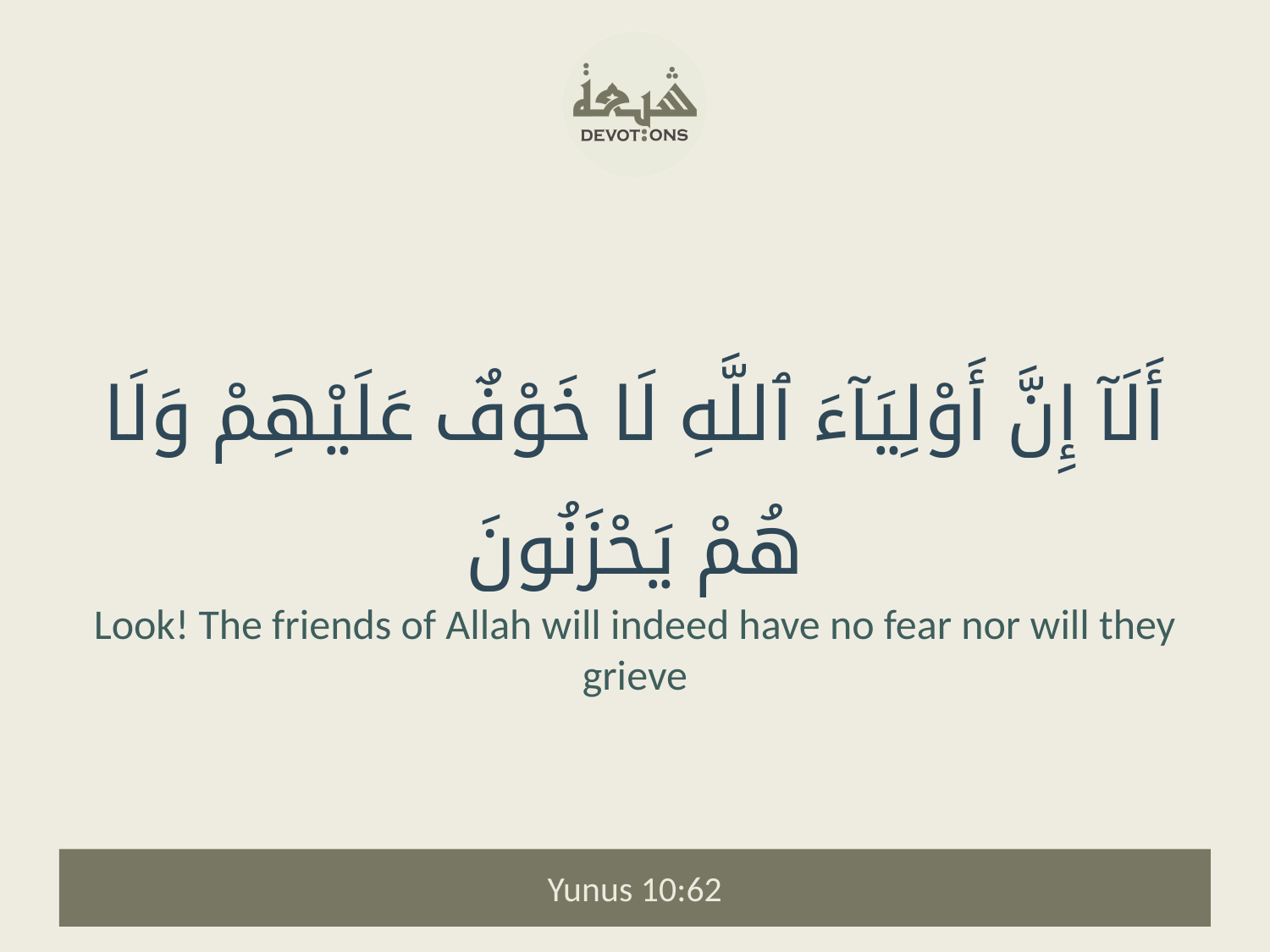

أَلَآ إِنَّ أَوْلِيَآءَ ٱللَّهِ لَا خَوْفٌ عَلَيْهِمْ وَلَا هُمْ يَحْزَنُونَ
Look! The friends of Allah will indeed have no fear nor will they grieve
Yunus 10:62